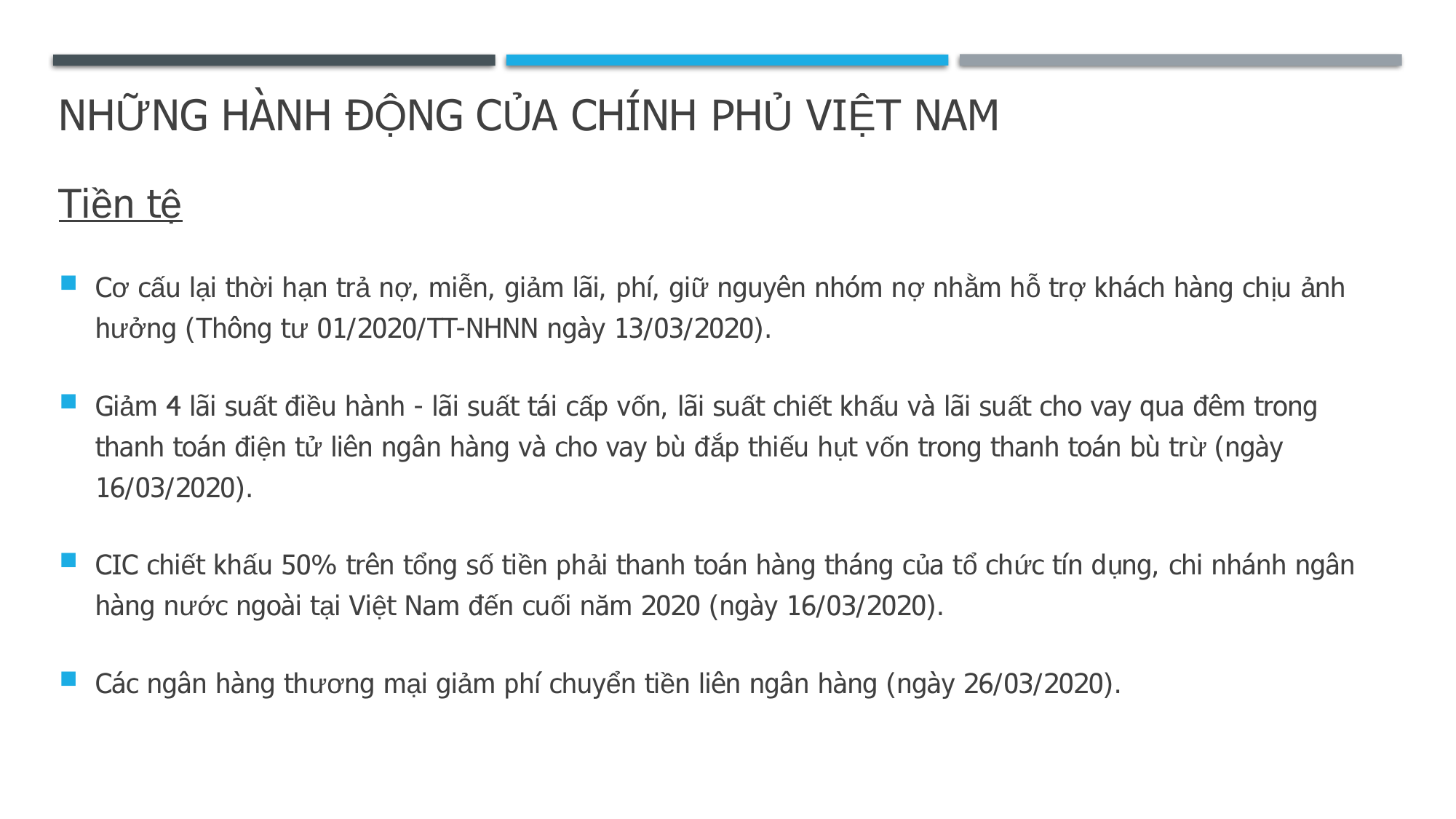

# Những Hành động của chính phủ việt nam
Tiền tệ
Cơ cấu lại thời hạn trả nợ, miễn, giảm lãi, phí, giữ nguyên nhóm nợ nhằm hỗ trợ khách hàng chịu ảnh hưởng (Thông tư 01/2020/TT-NHNN ngày 13/03/2020).
Giảm 4 lãi suất điều hành - lãi suất tái cấp vốn, lãi suất chiết khấu và lãi suất cho vay qua đêm trong thanh toán điện tử liên ngân hàng và cho vay bù đắp thiếu hụt vốn trong thanh toán bù trừ (ngày 16/03/2020).
CIC chiết khấu 50% trên tổng số tiền phải thanh toán hàng tháng của tổ chức tín dụng, chi nhánh ngân hàng nước ngoài tại Việt Nam đến cuối năm 2020 (ngày 16/03/2020).
Các ngân hàng thương mại giảm phí chuyển tiền liên ngân hàng (ngày 26/03/2020).